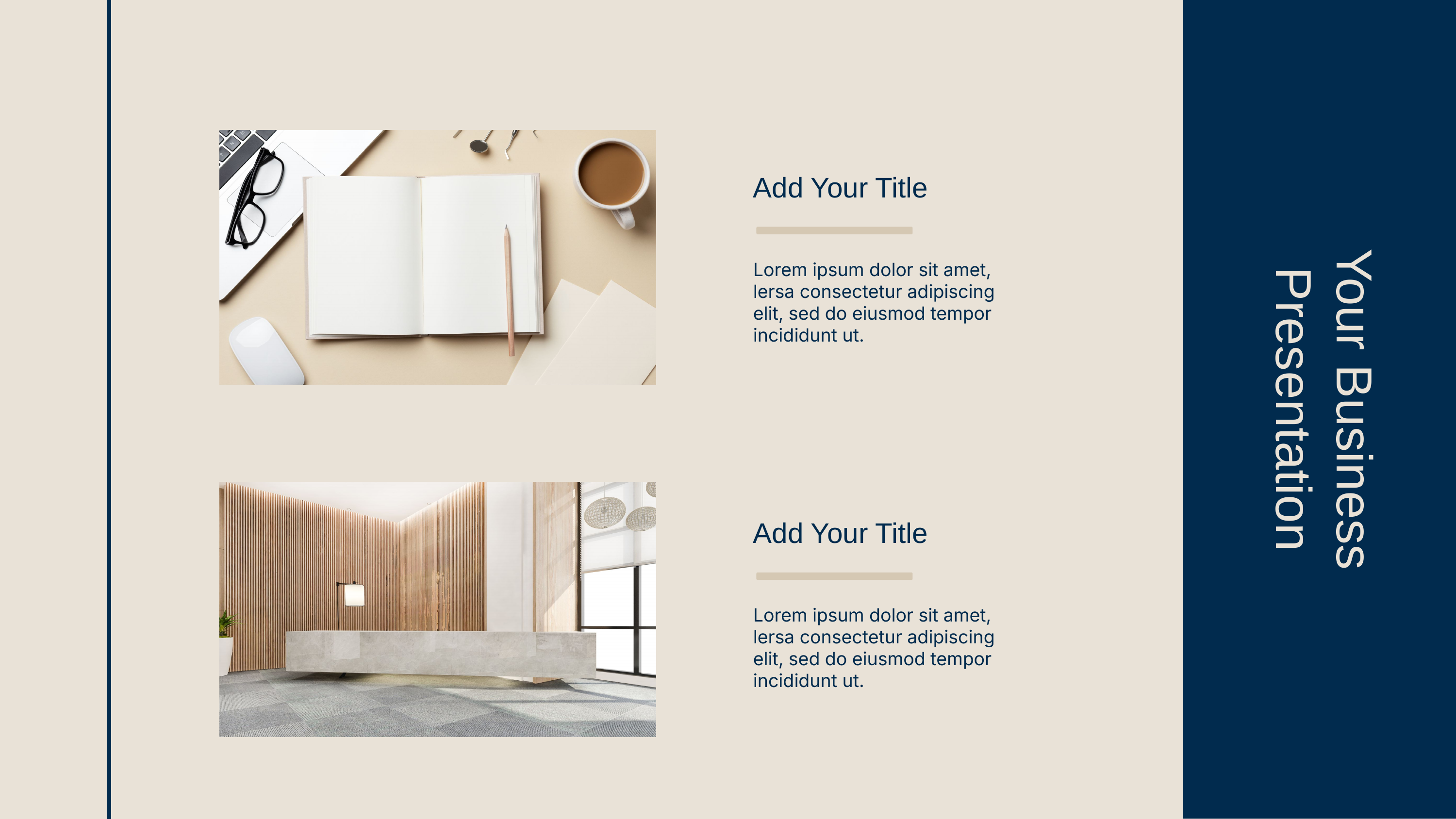

Add Your Title

Lorem ipsum dolor sit amet, lersa consectetur adipiscing elit, sed do eiusmod tempor incididunt ut.
Your Business
Presentation

Add Your Title

Lorem ipsum dolor sit amet, lersa consectetur adipiscing elit, sed do eiusmod tempor incididunt ut.